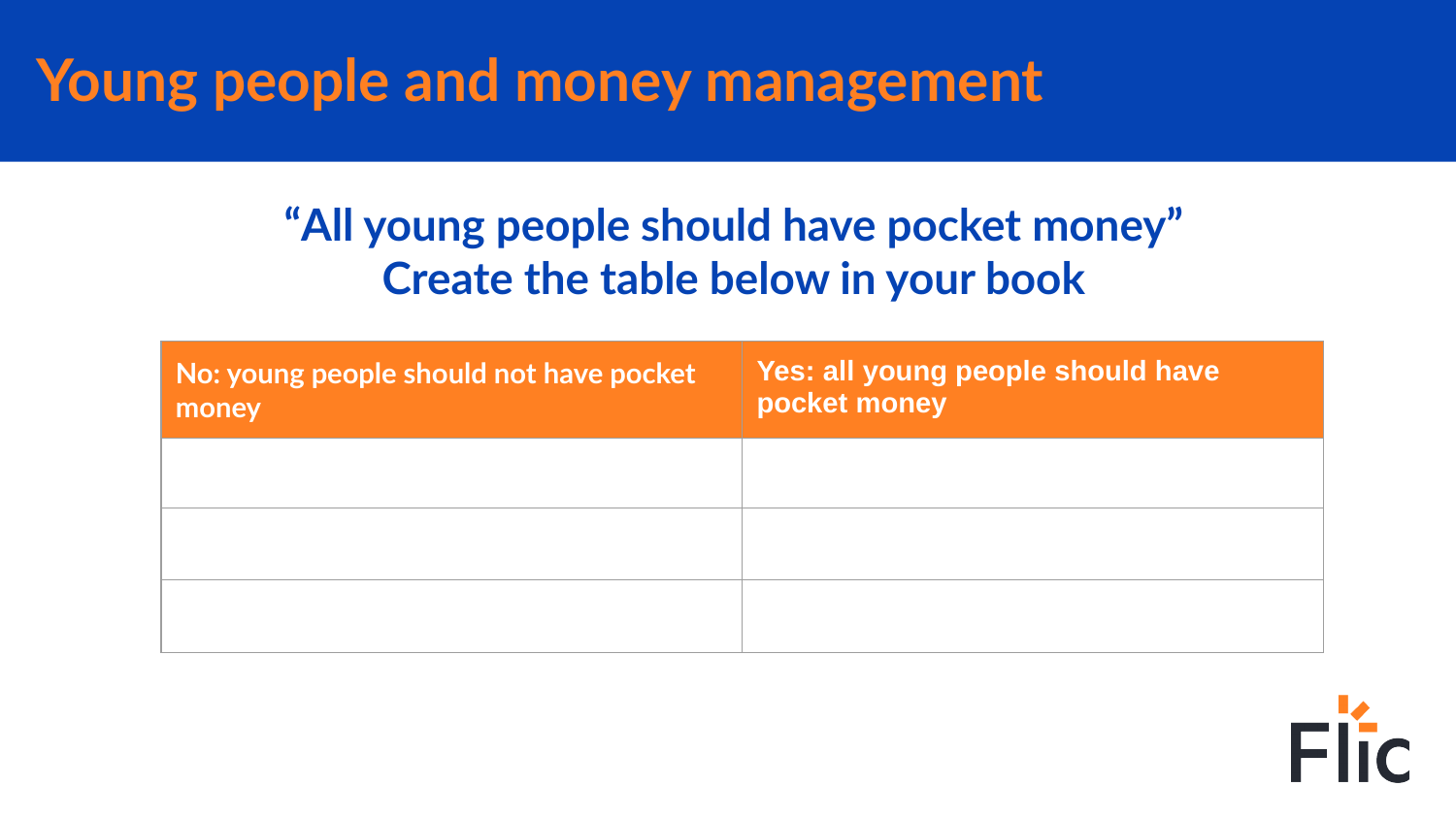

Young people and money management

“All young people should have pocket money”
Create the table below in your book
| No: young people should not have pocket money | Yes: all young people should have pocket money |
| --- | --- |
|  |  |
|  |  |
|  |  |